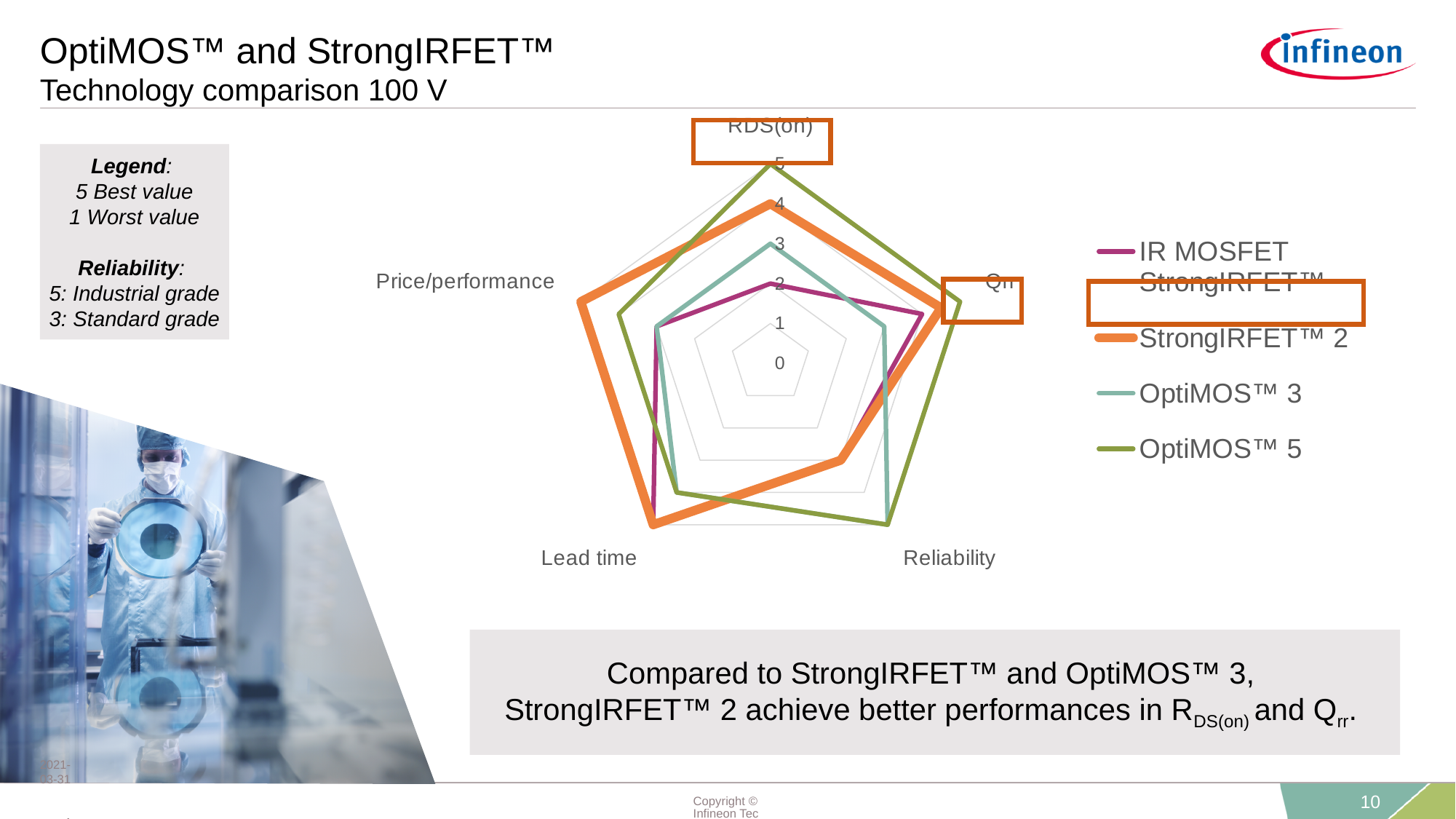

# OptiMOS™ and StrongIRFET™ Technology comparison 100 V

### Chart

| Category | IR MOSFET
StrongIRFET™ | StrongIRFET™ 2 | OptiMOS™ 3 | OptiMOS™ 5 |
|---|---|---|---|---|
| RDS(on) | 2.0 | 4.0 | 3.0 | 5.0 |
| Qrr | 4.0 | 4.5 | 3.0 | 5.0 |
| Reliability | 3.0 | 3.0 | 5.0 | 5.0 |
| Lead time | 5.0 | 5.0 | 4.0 | 4.0 |
| Price/performance | 3.0 | 5.0 | 3.0 | 4.0 |

Legend:
5 Best value
1 Worst value

Reliability:
5: Industrial grade
3: Standard grade

Compared to StrongIRFET™ and OptiMOS™ 3,
StrongIRFET™ 2 achieve better performances in RDS(on) and Qrr.
2021-03-31             restricted
Copyright © Infineon Technologies AG 2021. All rights reserved.
10